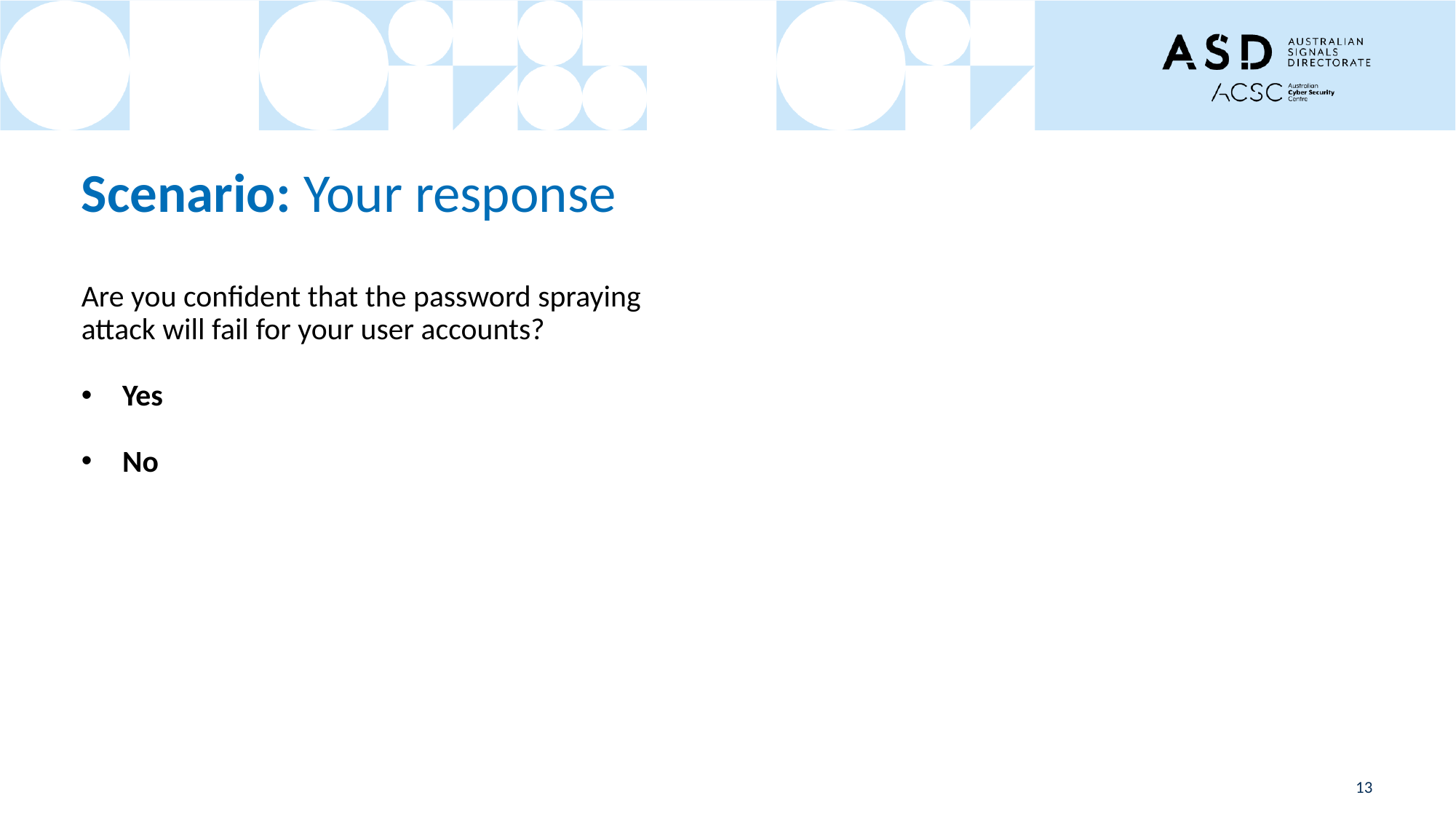

# Scenario: Your response
Are you confident that the password spraying attack will fail for your user accounts?
Yes
No

13